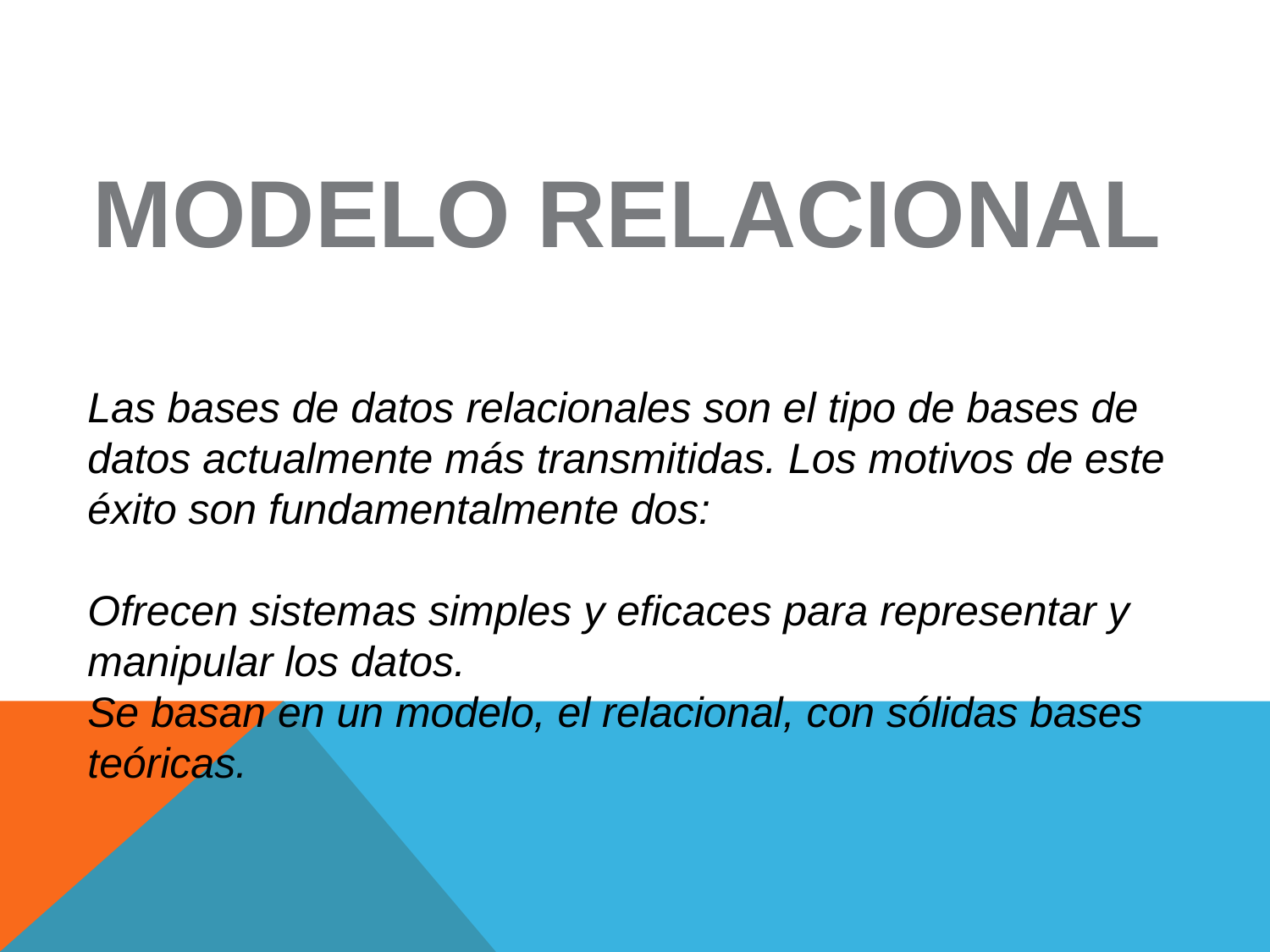

Modelo relacional

Las bases de datos relacionales son el tipo de bases de datos actualmente más transmitidas. Los motivos de este éxito son fundamentalmente dos:

Ofrecen sistemas simples y eficaces para representar y manipular los datos.
Se basan en un modelo, el relacional, con sólidas bases teóricas.